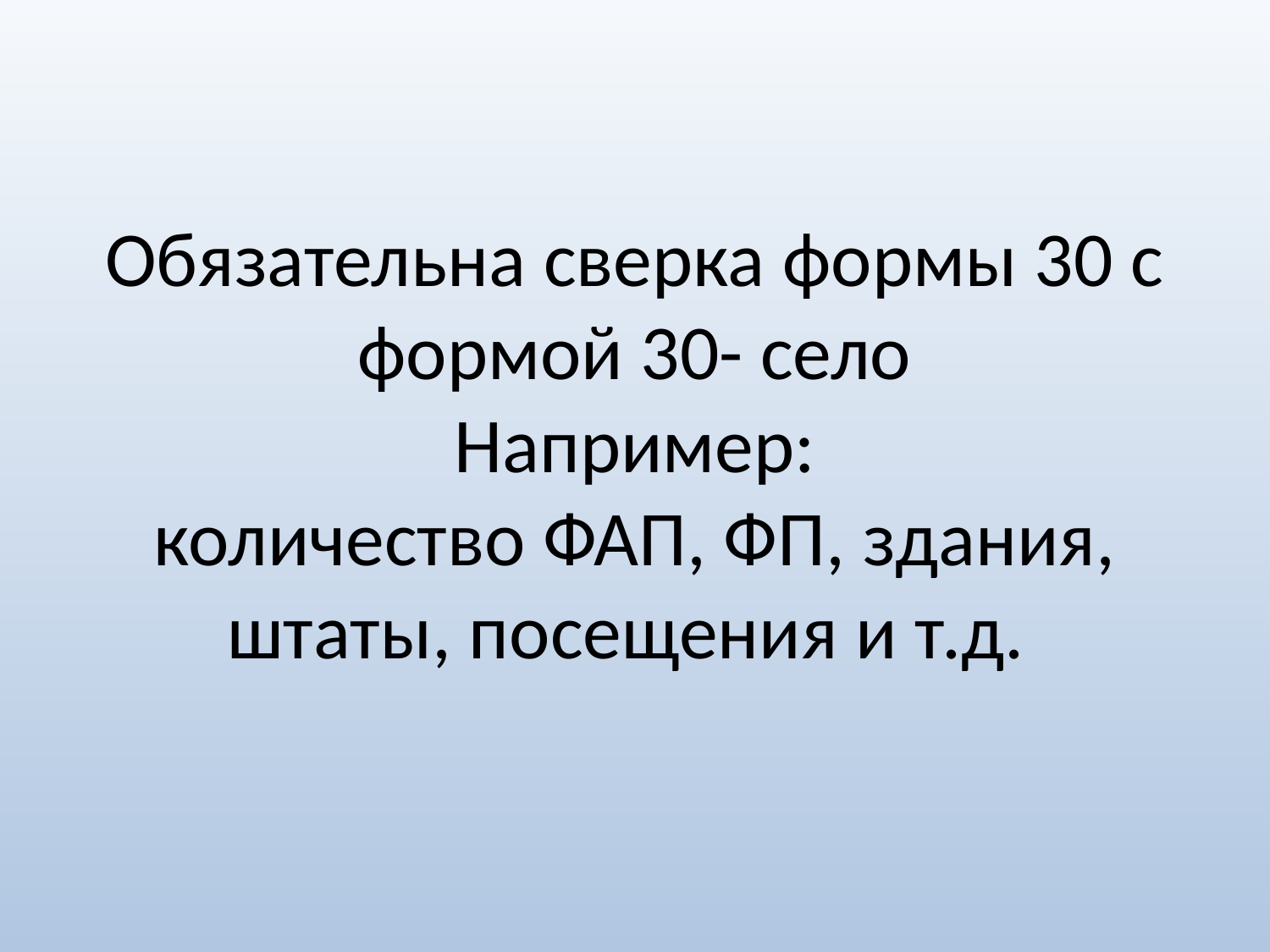

# Обязательна сверка формы 30 с формой 30- село Например: количество ФАП, ФП, здания, штаты, посещения и т.д.